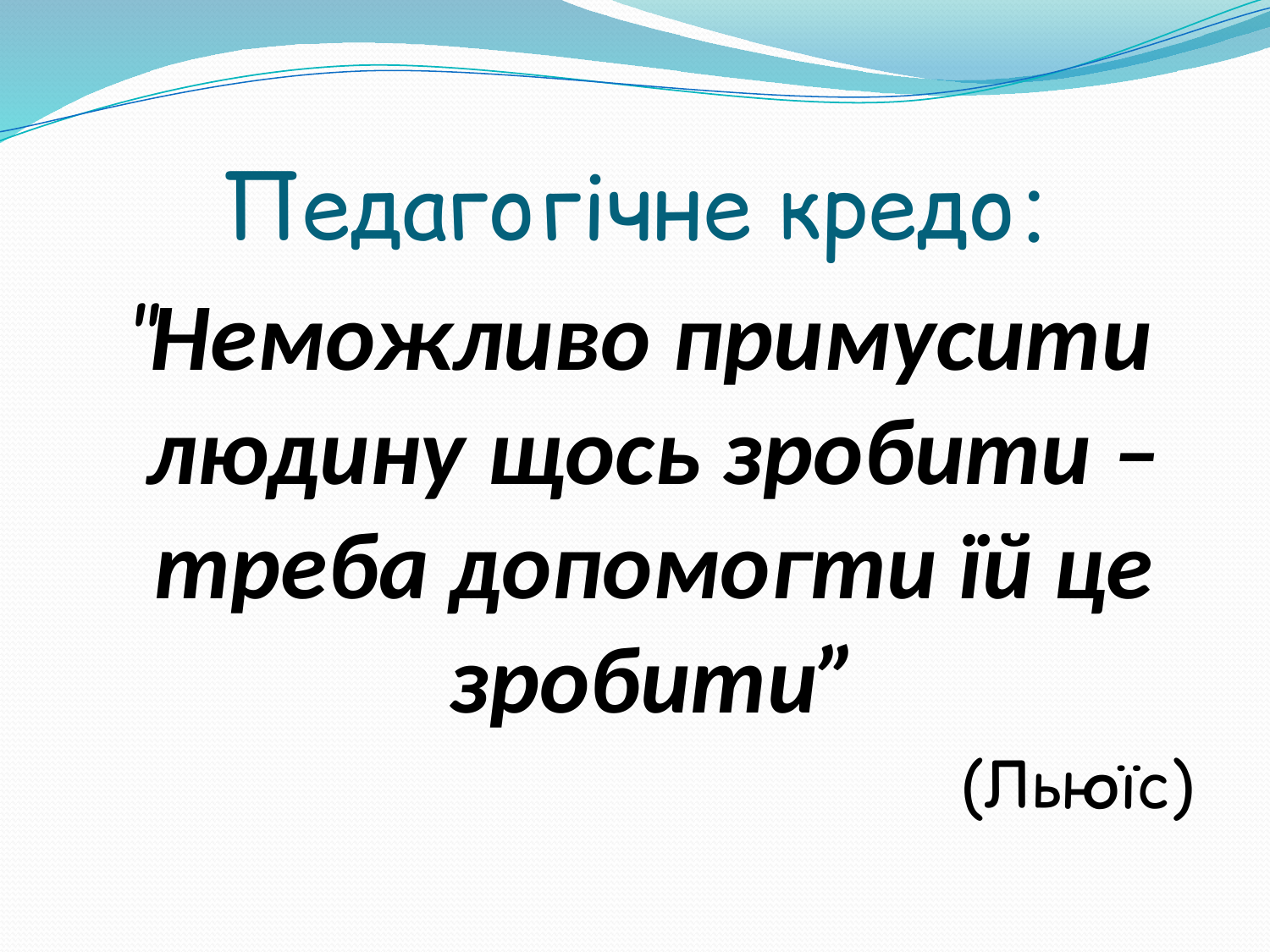

# Педагогічне кредо:
“Неможливо примусити людину щось зробити – треба допомогти їй це зробити”
(Льюїс)